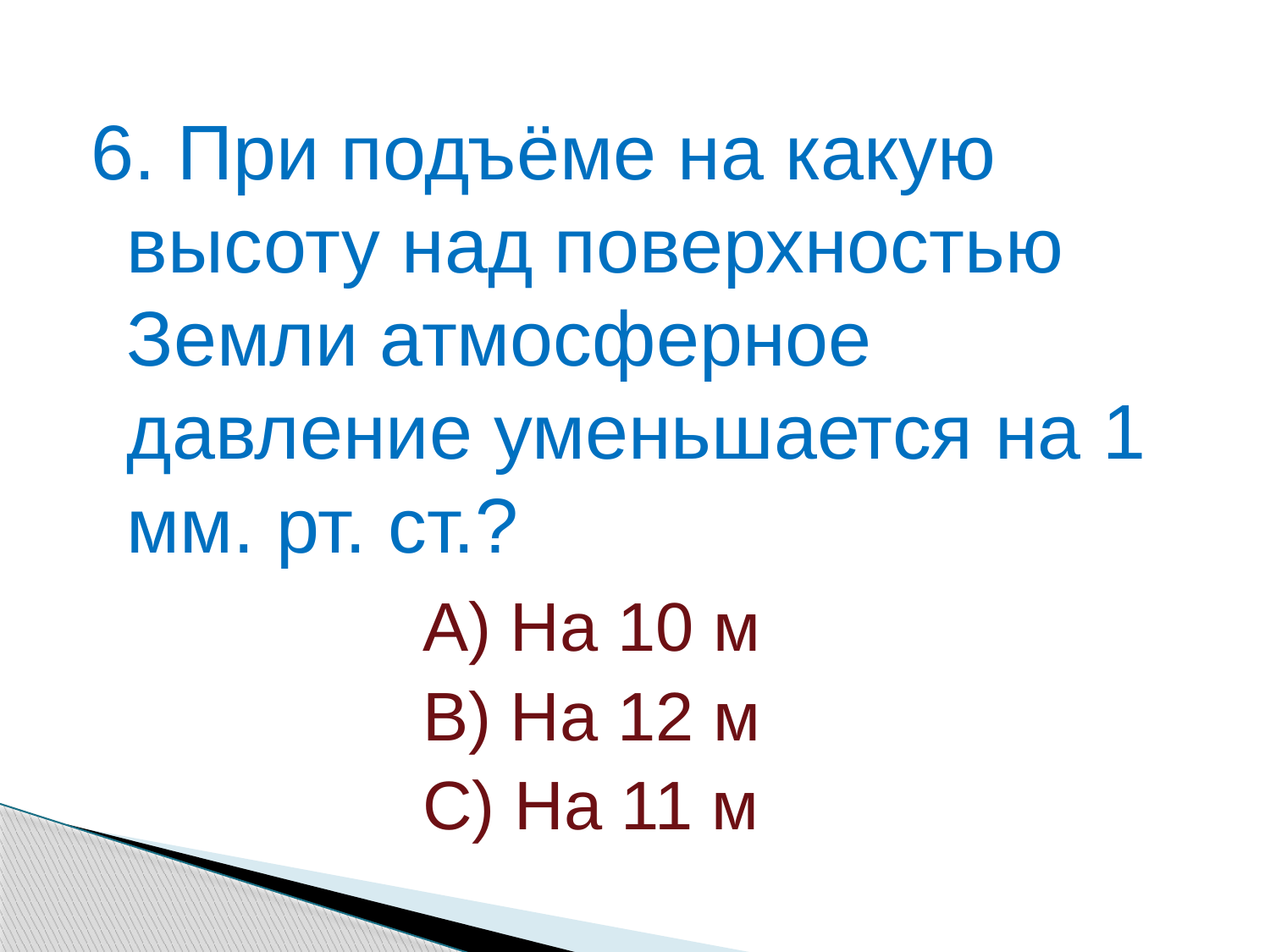

6. При подъёме на какую высоту над поверхностью Земли атмосферное давление уменьшается на 1 мм. рт. ст.?
A) На 10 м
B) На 12 м
C) На 11 м